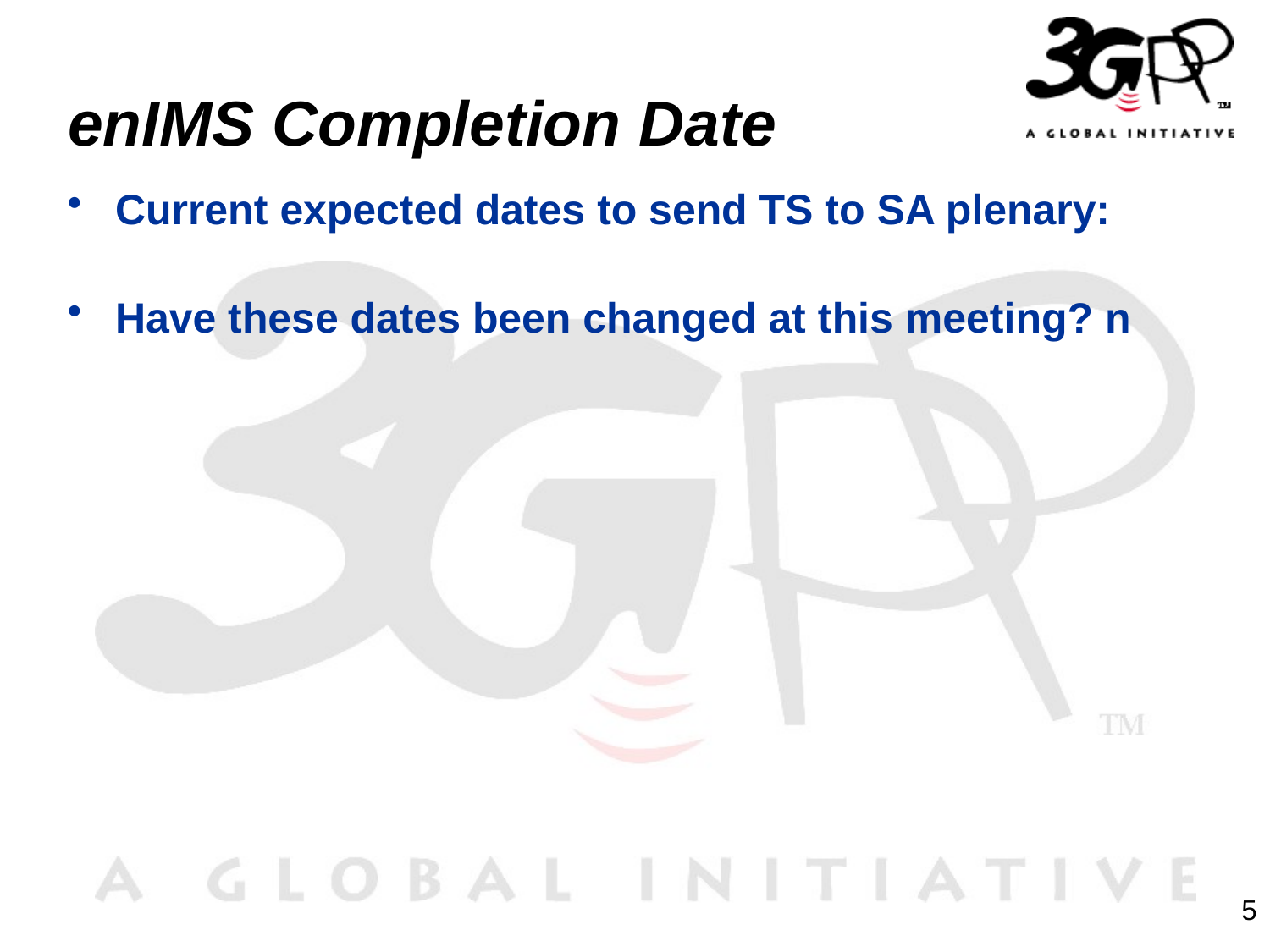

# enIMS Completion Date
Current expected dates to send TS to SA plenary:

Have these dates been changed at this meeting? n

5